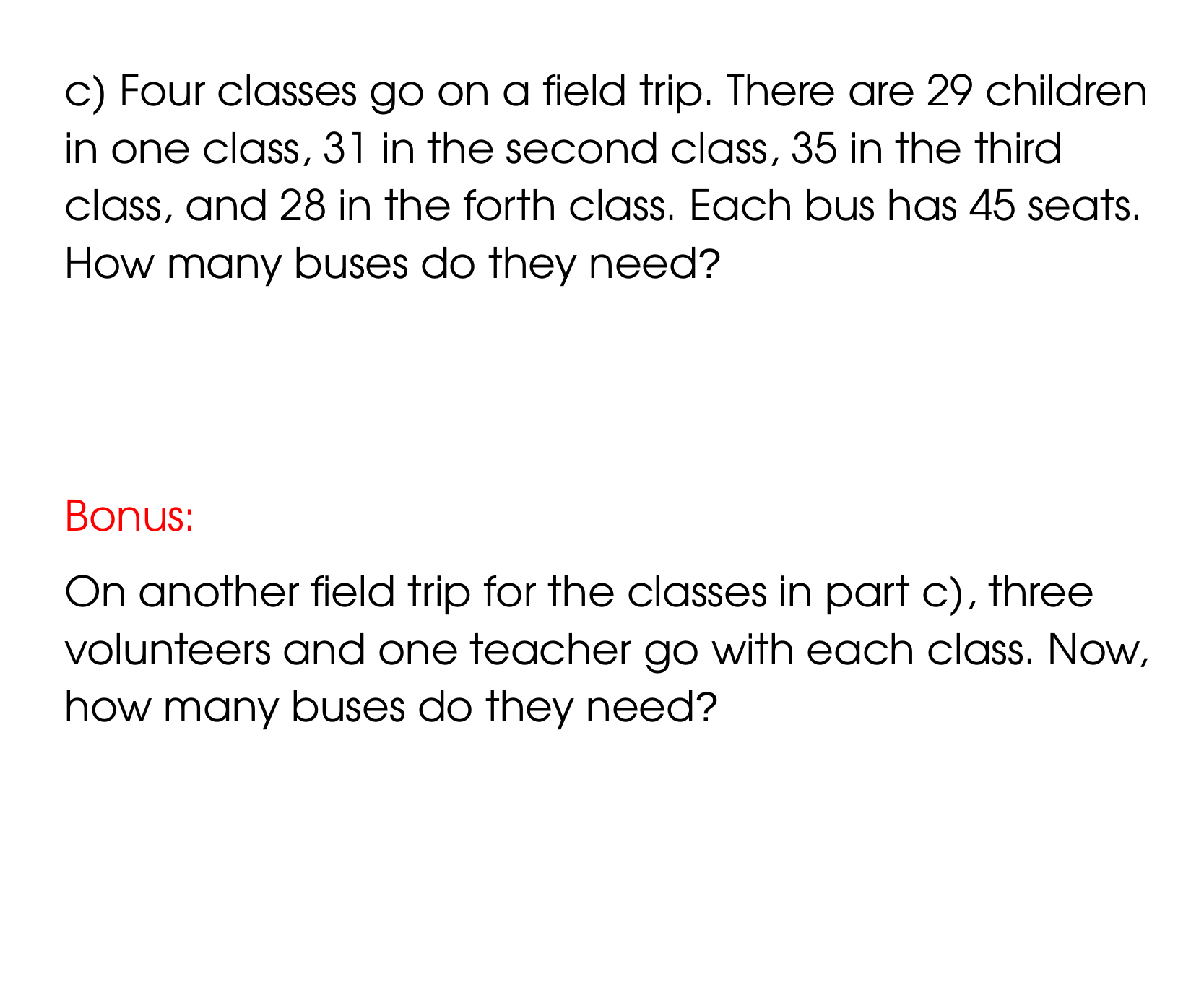

c) Four classes go on a field trip. There are 29 children in one class, 31 in the second class, 35 in the third
class, and 28 in the forth class. Each bus has 45 seats. How many buses do they need?
Bonus:
On another field trip for the classes in part c), three volunteers and one teacher go with each class. Now, how many buses do they need?